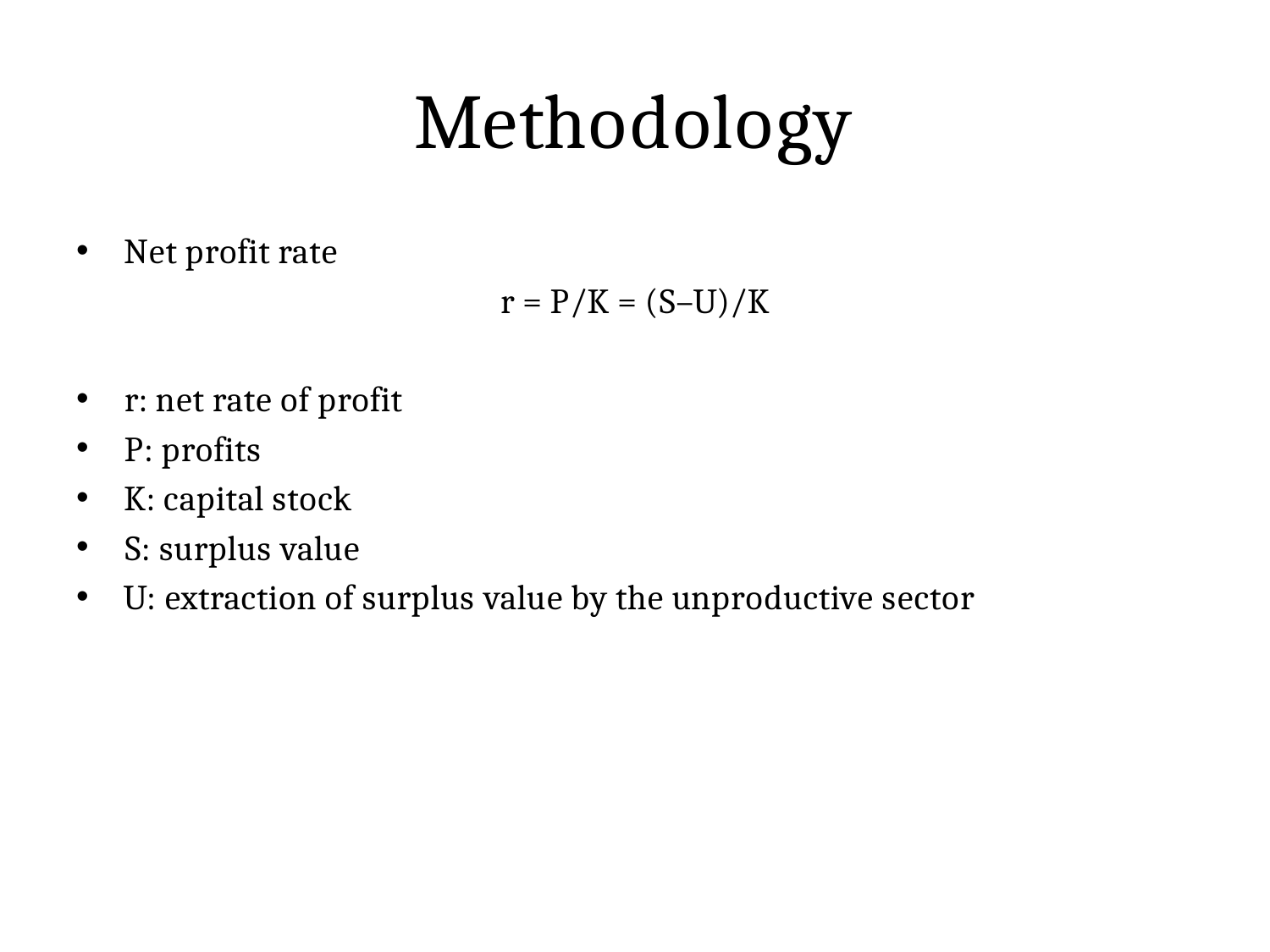

# Methodology
Net profit rate
r = P/K = (S–U)/K

r: net rate of profit
P: profits
K: capital stock
S: surplus value
U: extraction of surplus value by the unproductive sector